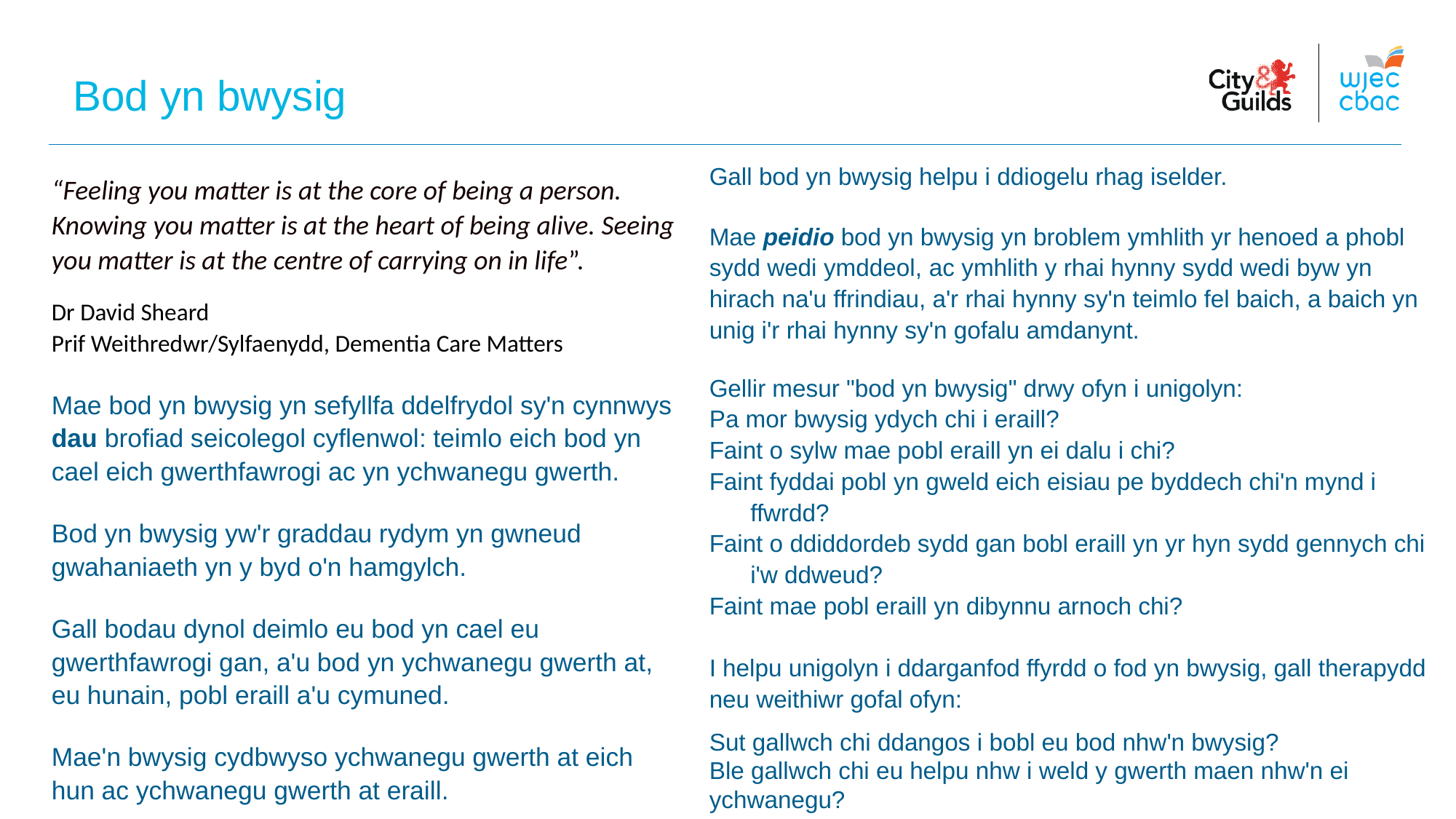

Bod yn bwysig
Gall bod yn bwysig helpu i ddiogelu rhag iselder.
Mae peidio bod yn bwysig yn broblem ymhlith yr henoed a phobl sydd wedi ymddeol, ac ymhlith y rhai hynny sydd wedi byw yn hirach na'u ffrindiau, a'r rhai hynny sy'n teimlo fel baich, a baich yn unig i'r rhai hynny sy'n gofalu amdanynt.
Gellir mesur "bod yn bwysig" drwy ofyn i unigolyn:
Pa mor bwysig ydych chi i eraill?
Faint o sylw mae pobl eraill yn ei dalu i chi?
Faint fyddai pobl yn gweld eich eisiau pe byddech chi'n mynd i ffwrdd?
Faint o ddiddordeb sydd gan bobl eraill yn yr hyn sydd gennych chi i'w ddweud?
Faint mae pobl eraill yn dibynnu arnoch chi?

I helpu unigolyn i ddarganfod ffyrdd o fod yn bwysig, gall therapydd neu weithiwr gofal ofyn:
Sut gallwch chi ddangos i bobl eu bod nhw'n bwysig?
Ble gallwch chi eu helpu nhw i weld y gwerth maen nhw'n ei ychwanegu?
“Feeling you matter is at the core of being a person. Knowing you matter is at the heart of being alive. Seeing you matter is at the centre of carrying on in life”.
Dr David Sheard
Prif Weithredwr/Sylfaenydd, Dementia Care Matters
Mae bod yn bwysig yn sefyllfa ddelfrydol sy'n cynnwys dau brofiad seicolegol cyflenwol: teimlo eich bod yn cael eich gwerthfawrogi ac yn ychwanegu gwerth.
Bod yn bwysig yw'r graddau rydym yn gwneud gwahaniaeth yn y byd o'n hamgylch.
Gall bodau dynol deimlo eu bod yn cael eu gwerthfawrogi gan, a'u bod yn ychwanegu gwerth at, eu hunain, pobl eraill a'u cymuned.
Mae'n bwysig cydbwyso ychwanegu gwerth at eich hun ac ychwanegu gwerth at eraill.